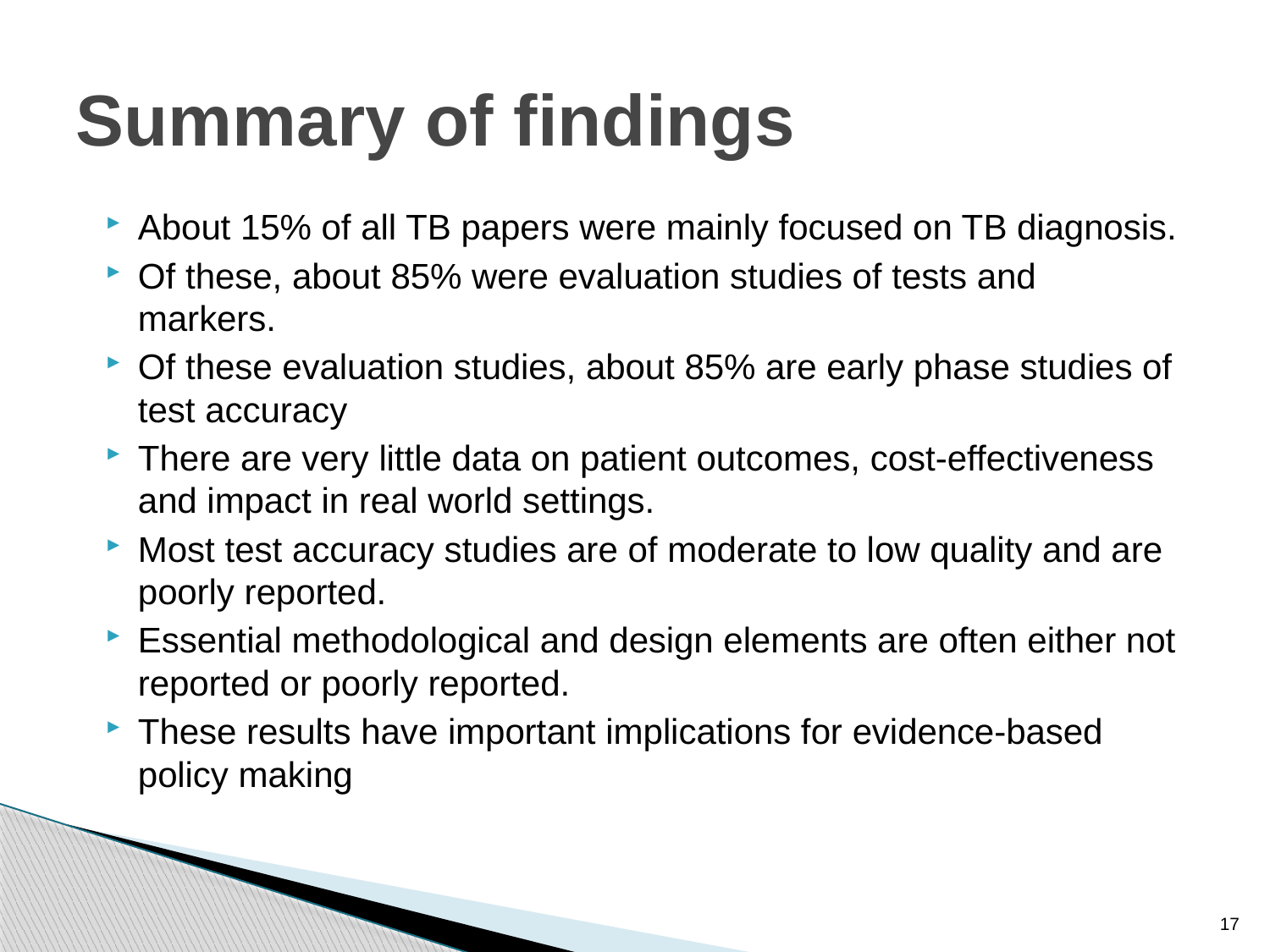

# Summary of findings
About 15% of all TB papers were mainly focused on TB diagnosis.
Of these, about 85% were evaluation studies of tests and markers.
Of these evaluation studies, about 85% are early phase studies of test accuracy
There are very little data on patient outcomes, cost-effectiveness and impact in real world settings.
Most test accuracy studies are of moderate to low quality and are poorly reported.
Essential methodological and design elements are often either not reported or poorly reported.
These results have important implications for evidence-based policy making
17